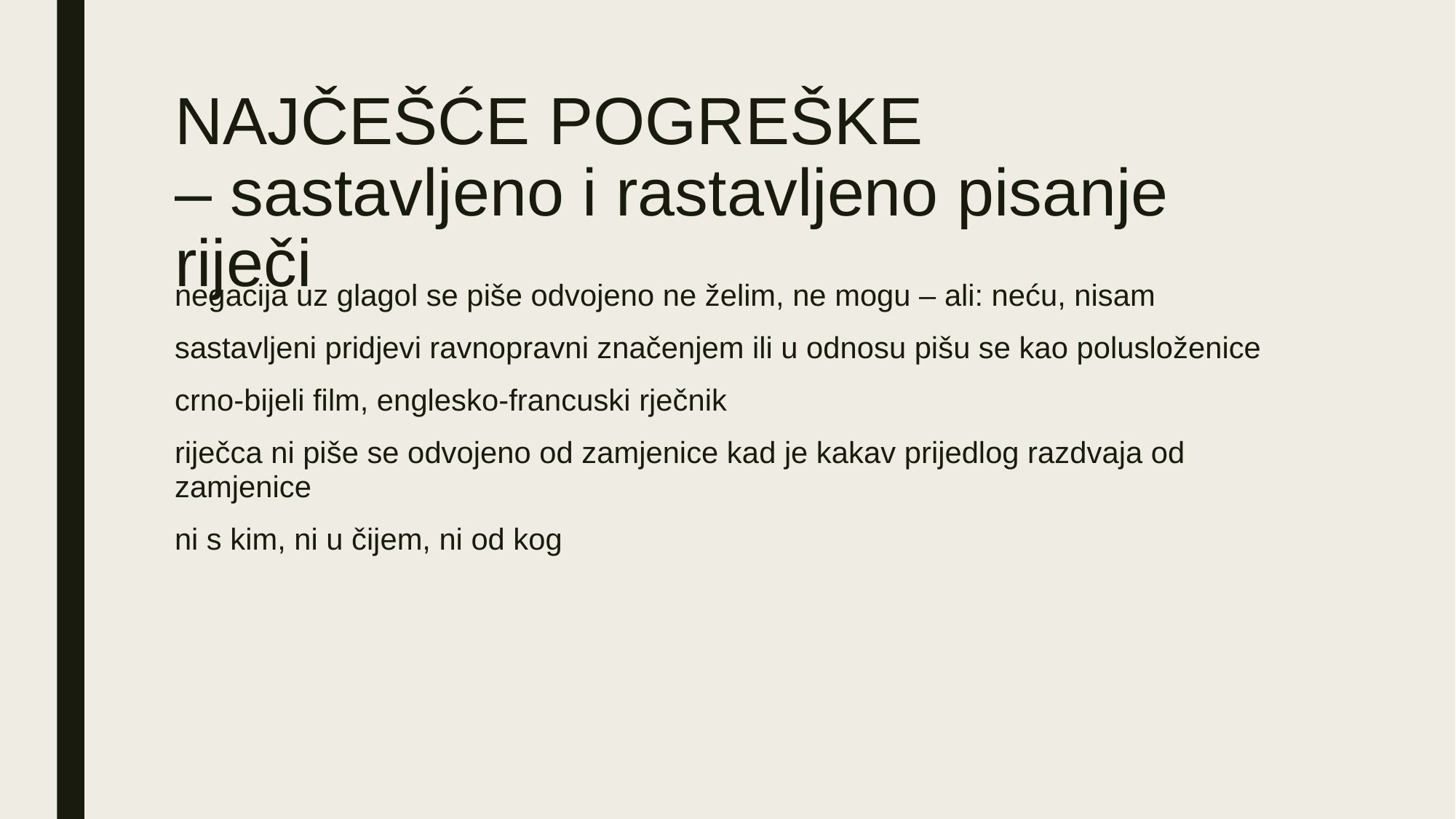

# NAJČEŠĆE POGREŠKE – sastavljeno i rastavljeno pisanje riječi
negacija uz glagol se piše odvojeno ne želim, ne mogu – ali: neću, nisam
sastavljeni pridjevi ravnopravni značenjem ili u odnosu pišu se kao polusloženice
crno-bijeli film, englesko-francuski rječnik
riječca ni piše se odvojeno od zamjenice kad je kakav prijedlog razdvaja od zamjenice
ni s kim, ni u čijem, ni od kog